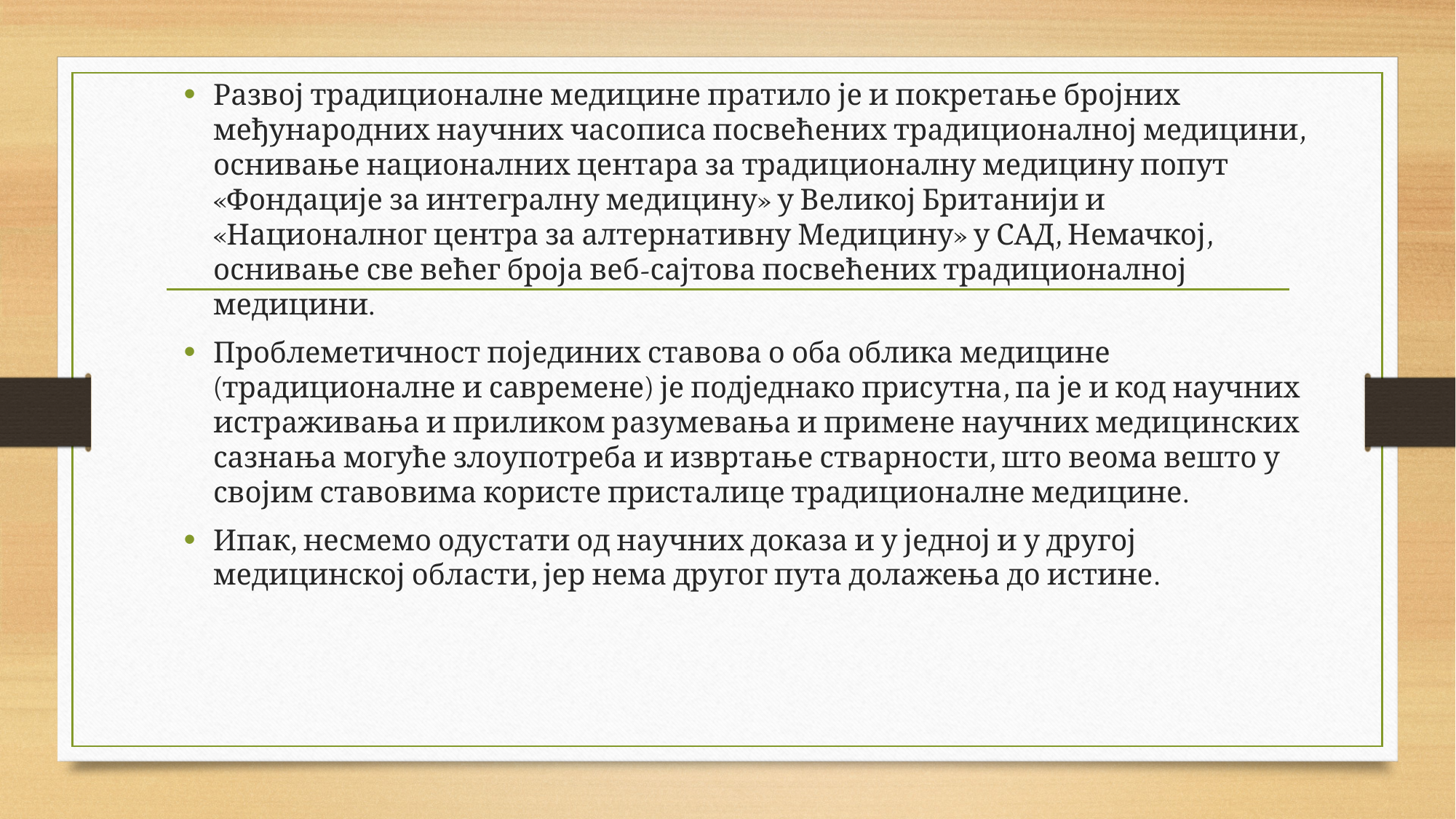

Развој традиционалне медицине пратило је и покретање бројних међународних научних часописа посвећених традиционалној медицини, оснивање националних центара за традиционалну медицину попут «Фондације за интегралну медицину» у Великој Британији и «Националног центра за алтернативну Медицину» у САД, Немачкој, оснивање све већег броја веб-сајтова посвећених традиционалној медицини.
Проблеметичност појединих ставова о оба облика медицине (традиционалне и савремене) је подједнако присутна, па је и код научних истраживања и приликом разумевања и примене научних медицинских сазнања могуће злоупотреба и извртање стварности, што веома вешто у својим ставовима користе присталице традиционалне медицине.
Ипак, несмемо одустати од научних доказа и у једној и у другој медицинској области, јер нема другог пута долажења до истине.